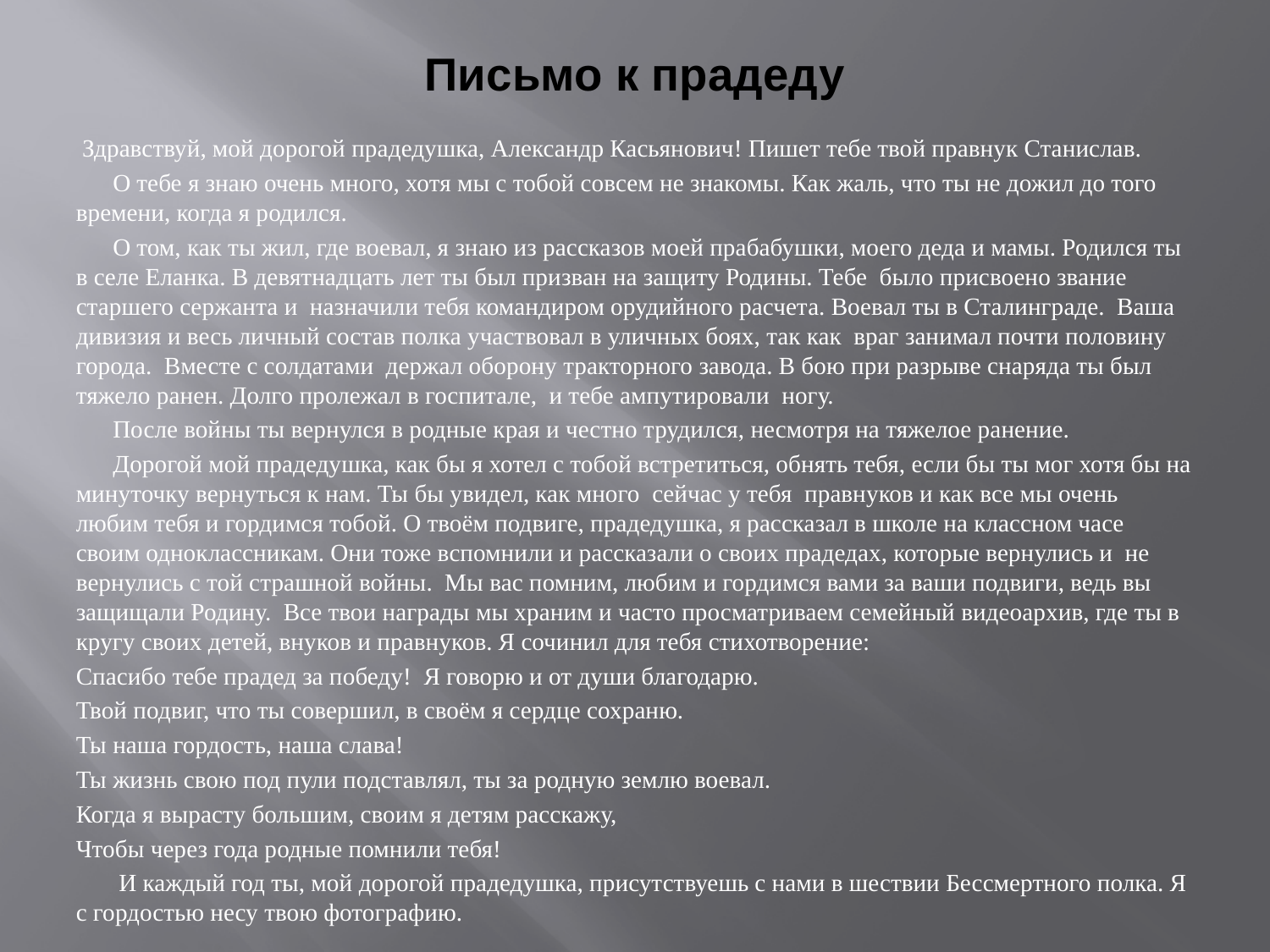

# Письмо к прадеду
 Здравствуй, мой дорогой прадедушка, Александр Касьянович! Пишет тебе твой правнук Станислав.
      О тебе я знаю очень много, хотя мы с тобой совсем не знакомы. Как жаль, что ты не дожил до того времени, когда я родился.
      О том, как ты жил, где воевал, я знаю из рассказов моей прабабушки, моего деда и мамы. Родился ты в селе Еланка. В девятнадцать лет ты был призван на защиту Родины. Тебе  было присвоено звание старшего сержанта и  назначили тебя командиром орудийного расчета. Воевал ты в Сталинграде.  Ваша дивизия и весь личный состав полка участвовал в уличных боях, так как  враг занимал почти половину города.  Вместе с солдатами  держал оборону тракторного завода. В бою при разрыве снаряда ты был тяжело ранен. Долго пролежал в госпитале,  и тебе ампутировали  ногу.
      После войны ты вернулся в родные края и честно трудился, несмотря на тяжелое ранение.
      Дорогой мой прадедушка, как бы я хотел с тобой встретиться, обнять тебя, если бы ты мог хотя бы на минуточку вернуться к нам. Ты бы увидел, как много  сейчас у тебя  правнуков и как все мы очень любим тебя и гордимся тобой. О твоём подвиге, прадедушка, я рассказал в школе на классном часе своим одноклассникам. Они тоже вспомнили и рассказали о своих прадедах, которые вернулись и  не вернулись с той страшной войны.  Мы вас помним, любим и гордимся вами за ваши подвиги, ведь вы защищали Родину.  Все твои награды мы храним и часто просматриваем семейный видеоархив, где ты в кругу своих детей, внуков и правнуков. Я сочинил для тебя стихотворение:
Спасибо тебе прадед за победу!  Я говорю и от души благодарю.
Твой подвиг, что ты совершил, в своём я сердце сохраню.
Ты наша гордость, наша слава!
Ты жизнь свою под пули подставлял, ты за родную землю воевал.
Когда я вырасту большим, своим я детям расскажу,
Чтобы через года родные помнили тебя!
       И каждый год ты, мой дорогой прадедушка, присутствуешь с нами в шествии Бессмертного полка. Я с гордостью несу твою фотографию.